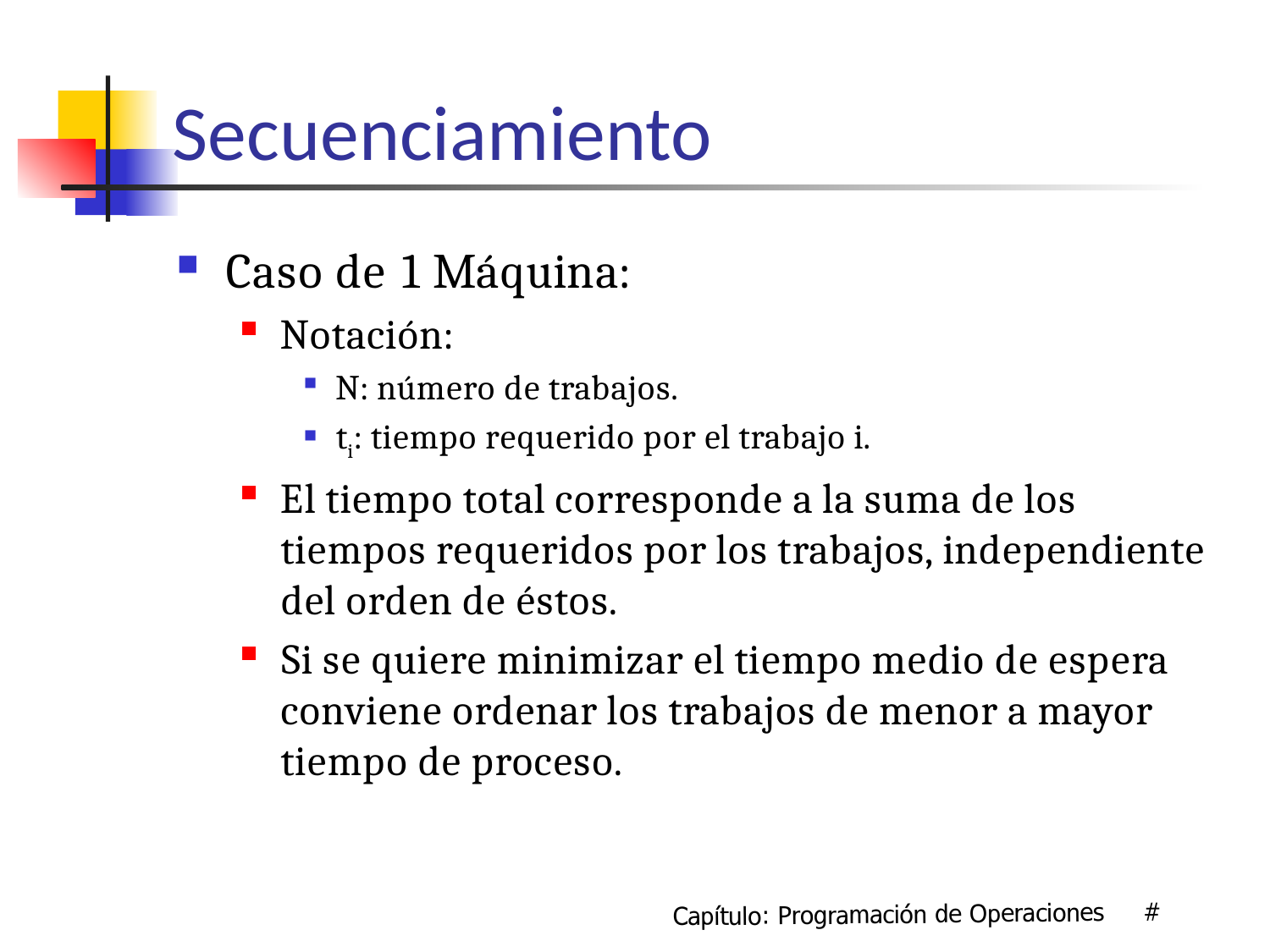

# Secuenciamiento
Caso de 1 Máquina:
Notación:
N: número de trabajos.
ti: tiempo requerido por el trabajo i.
El tiempo total corresponde a la suma de los tiempos requeridos por los trabajos, independiente del orden de éstos.
Si se quiere minimizar el tiempo medio de espera conviene ordenar los trabajos de menor a mayor tiempo de proceso.
Capítulo: Programación de Operaciones     #